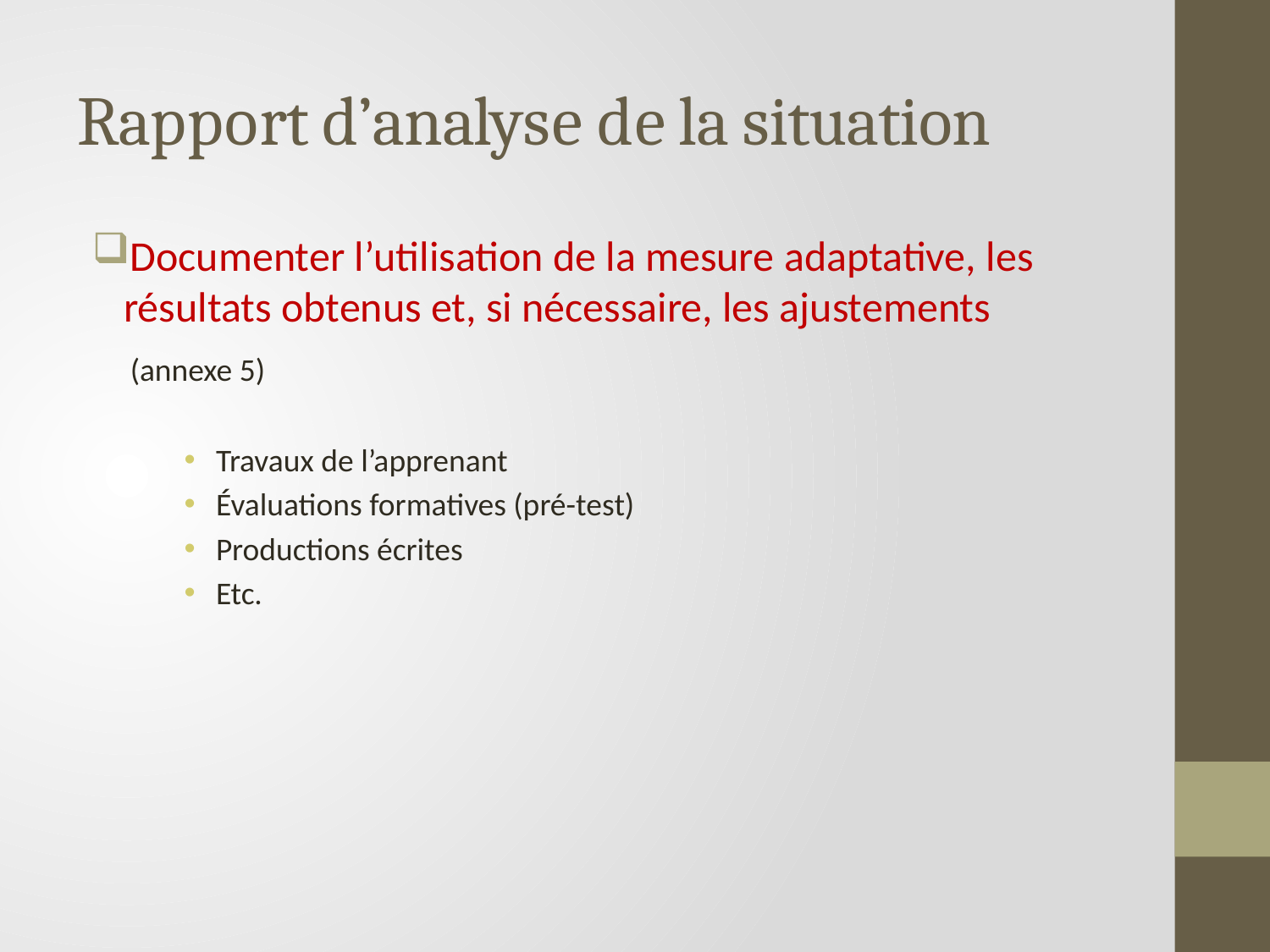

# Rapport d’analyse de la situation
Documenter l’utilisation de la mesure adaptative, les résultats obtenus et, si nécessaire, les ajustements
    (annexe 5)

Travaux de l’apprenant
Évaluations formatives (pré-test)
Productions écrites
Etc.